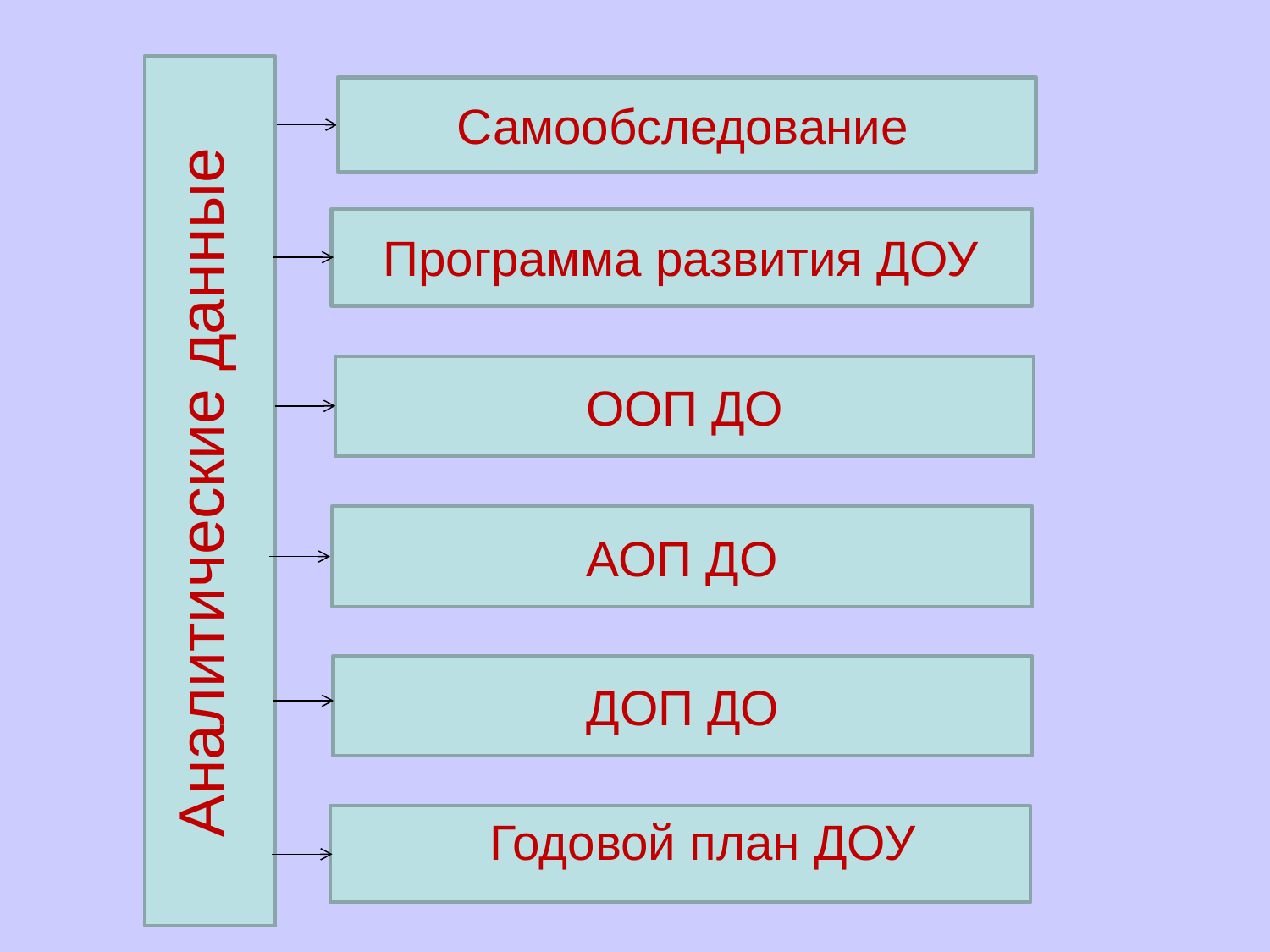

Самообследование
Аналитические данные

Программа развития ДОУ
ООП ДО
АОП ДО
ДОП ДО
Годовой план ДОУ